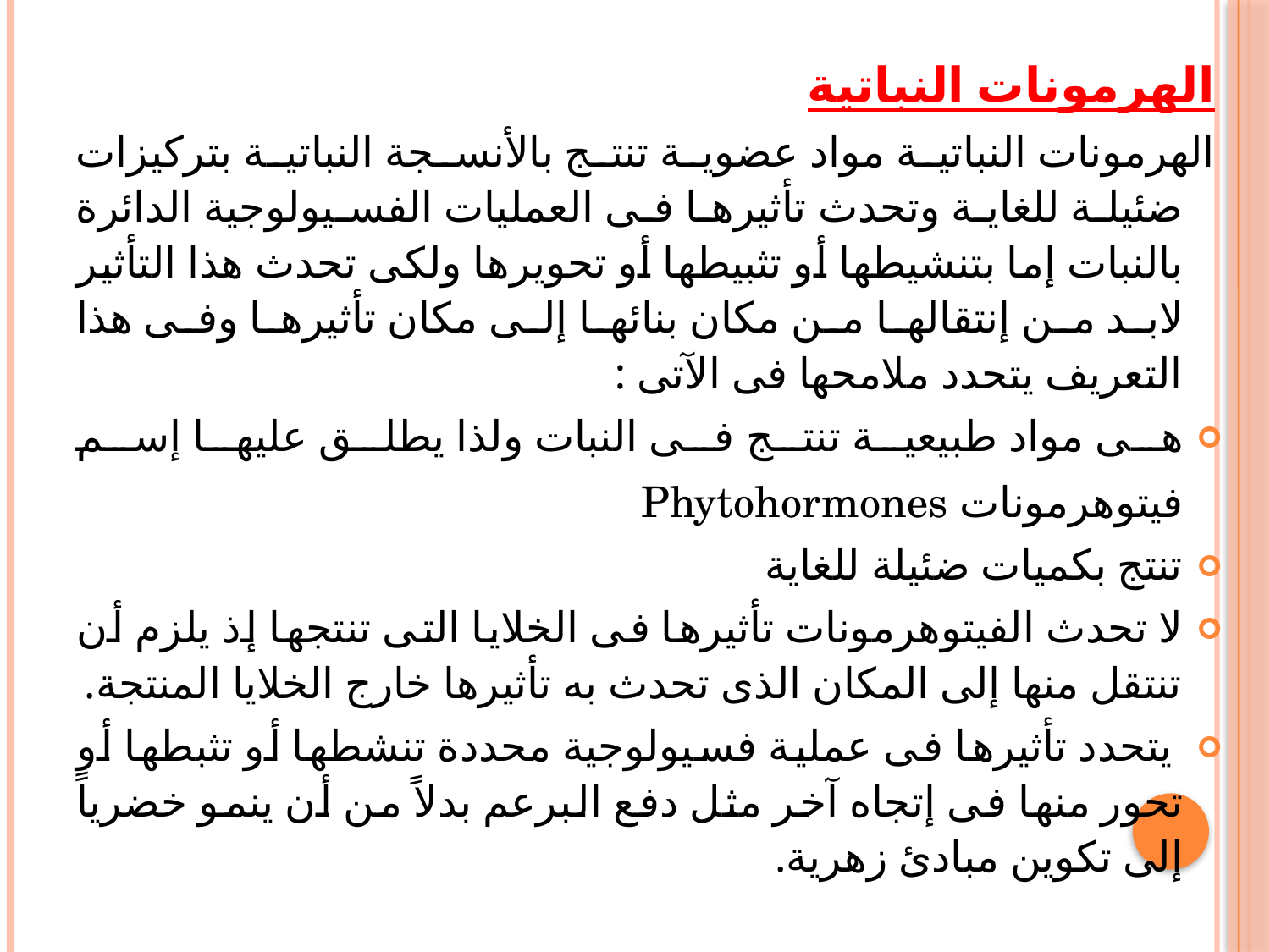

الهرمونات النباتية
الهرمونات النباتية مواد عضوية تنتج بالأنسجة النباتية بتركيزات ضئيلة للغاية وتحدث تأثيرها فى العمليات الفسيولوجية الدائرة بالنبات إما بتنشيطها أو تثبيطها أو تحويرها ولكى تحدث هذا التأثير لابد من إنتقالها من مكان بنائها إلى مكان تأثيرها وفى هذا التعريف يتحدد ملامحها فى الآتى :
هى مواد طبيعية تنتج فى النبات ولذا يطلق عليها إسم فيتوهرمونات Phytohormones
تنتج بكميات ضئيلة للغاية
لا تحدث الفيتوهرمونات تأثيرها فى الخلايا التى تنتجها إذ يلزم أن تنتقل منها إلى المكان الذى تحدث به تأثيرها خارج الخلايا المنتجة.
 يتحدد تأثيرها فى عملية فسيولوجية محددة تنشطها أو تثبطها أو تحور منها فى إتجاه آخر مثل دفع البرعم بدلاً من أن ينمو خضرياً إلى تكوين مبادئ زهرية.